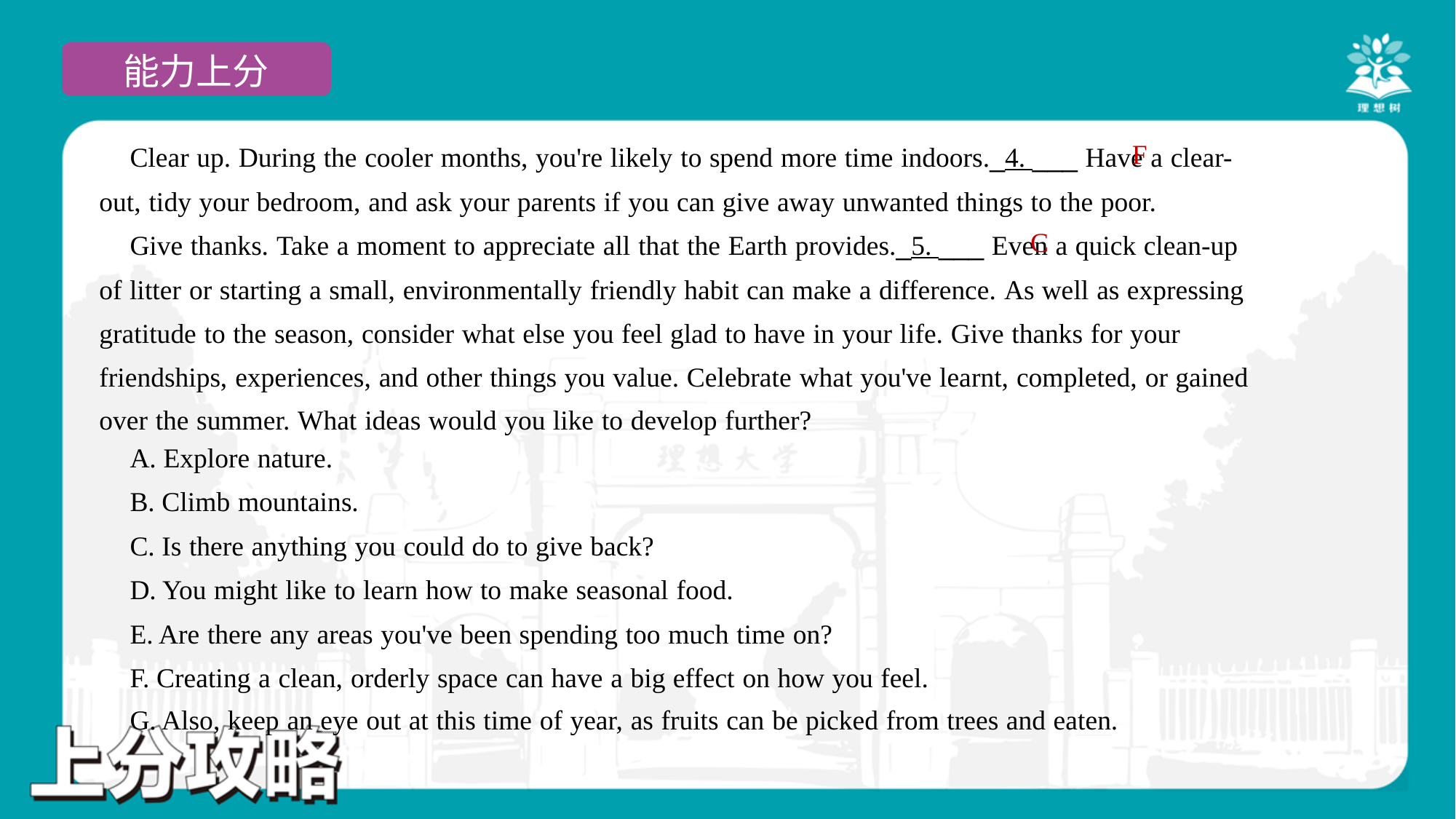

F
    Clear up. During the cooler months, you're likely to spend more time indoors._4. ___ Have a clear-
out, tidy your bedroom, and ask your parents if you can give away unwanted things to the poor.
    Give thanks. Take a moment to appreciate all that the Earth provides._5. ___ Even a quick clean-up
of litter or starting a small, environmentally friendly habit can make a difference. As well as expressing
gratitude to the season, consider what else you feel glad to have in your life. Give thanks for your
friendships, experiences, and other things you value. Celebrate what you've learnt, completed, or gained
over the summer. What ideas would you like to develop further?#3.6
C
    A. Explore nature.
    B. Climb mountains.
    C. Is there anything you could do to give back?
    D. You might like to learn how to make seasonal food.
    E. Are there any areas you've been spending too much time on?
    F. Creating a clean, orderly space can have a big effect on how you feel.
    G. Also, keep an eye out at this time of year, as fruits can be picked from trees and eaten.#7